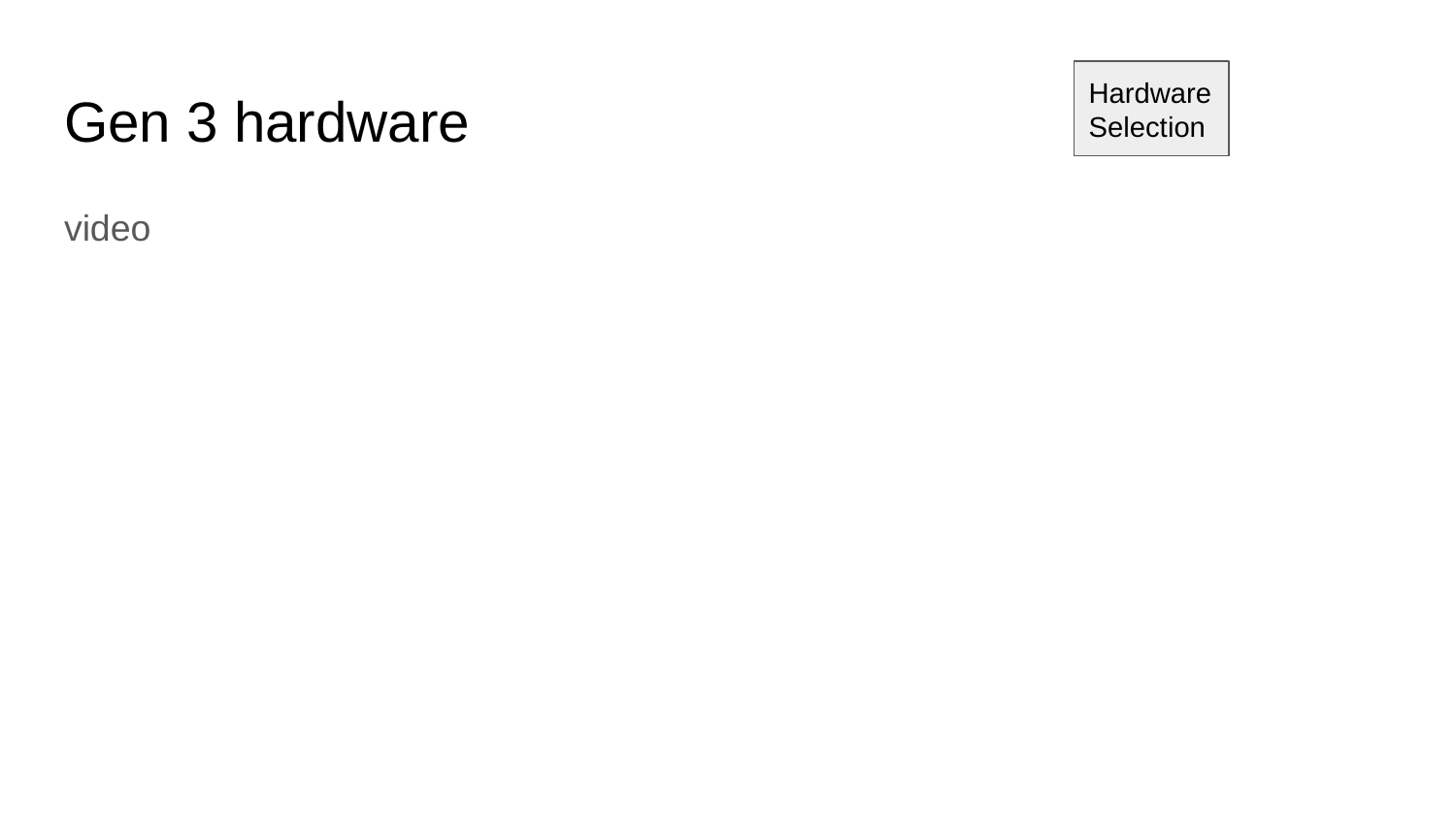

Hardware Selection
# Gen 3 hardware

video